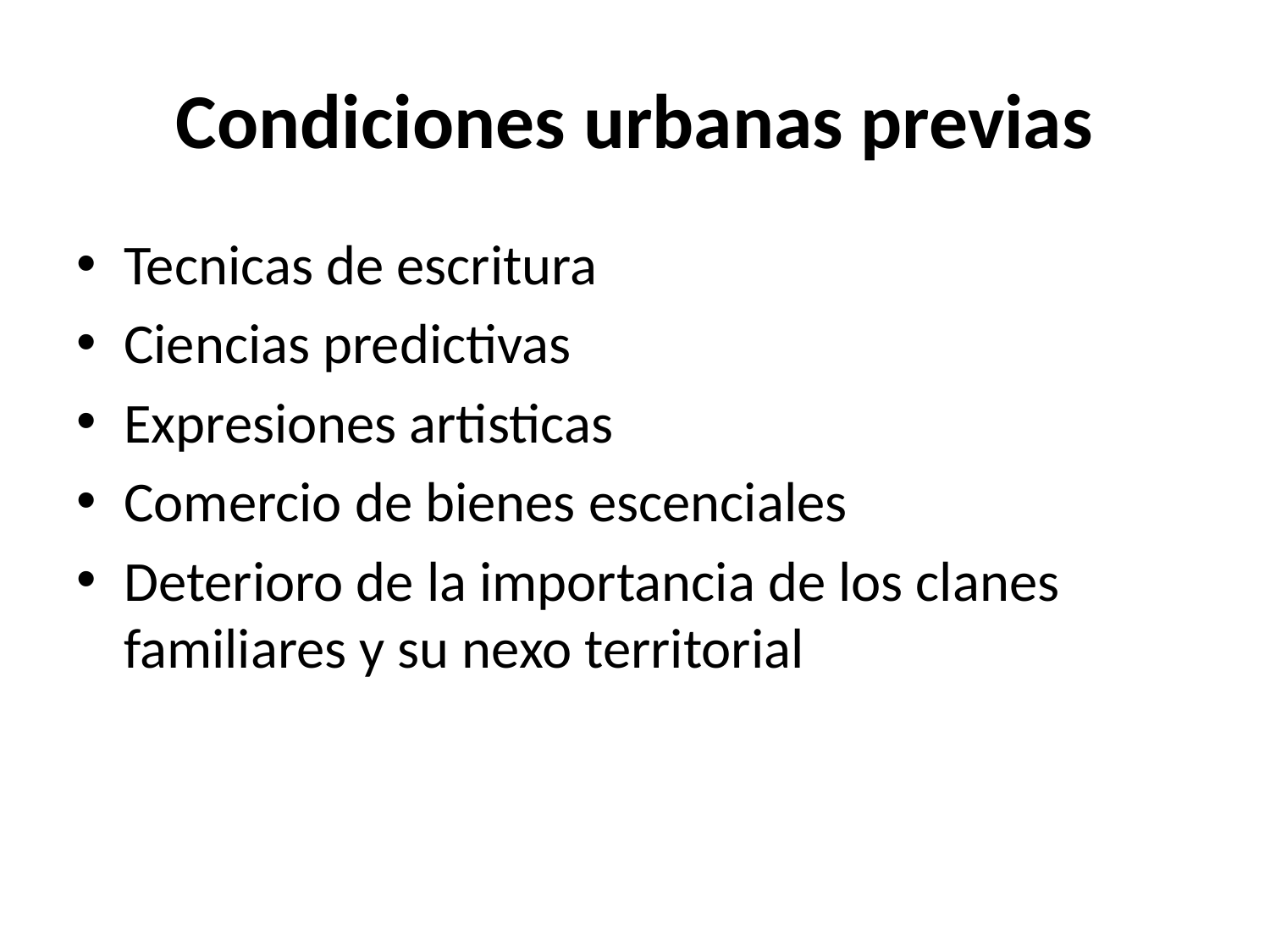

# Condiciones urbanas previas
Tecnicas de escritura
Ciencias predictivas
Expresiones artisticas
Comercio de bienes escenciales
Deterioro de la importancia de los clanes familiares y su nexo territorial